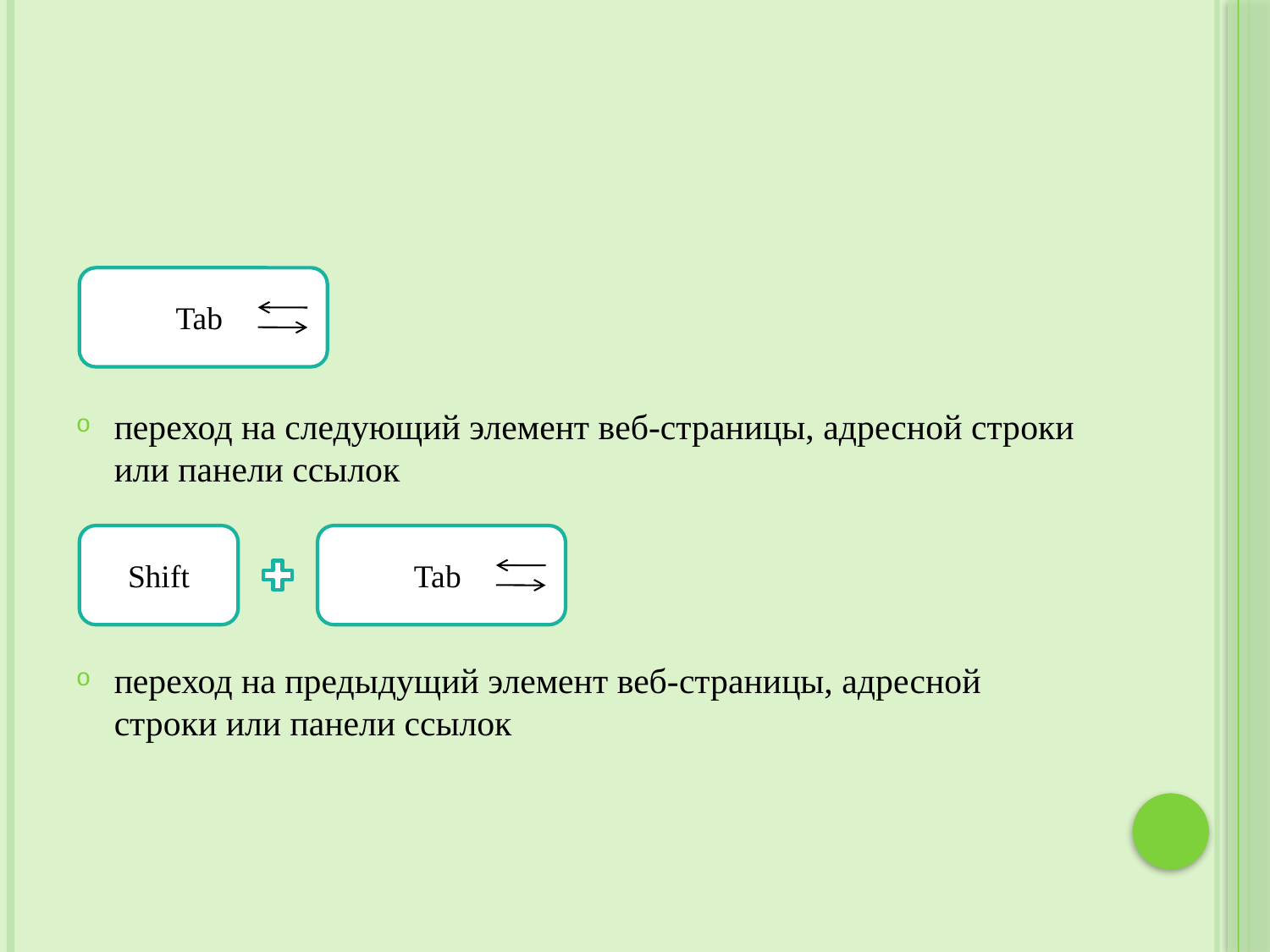

переход на следующий элемент веб-страницы, адресной строки или панели ссылок

переход на предыдущий элемент веб-страницы, адресной строки или панели ссылок

Tab
Shift
Tab